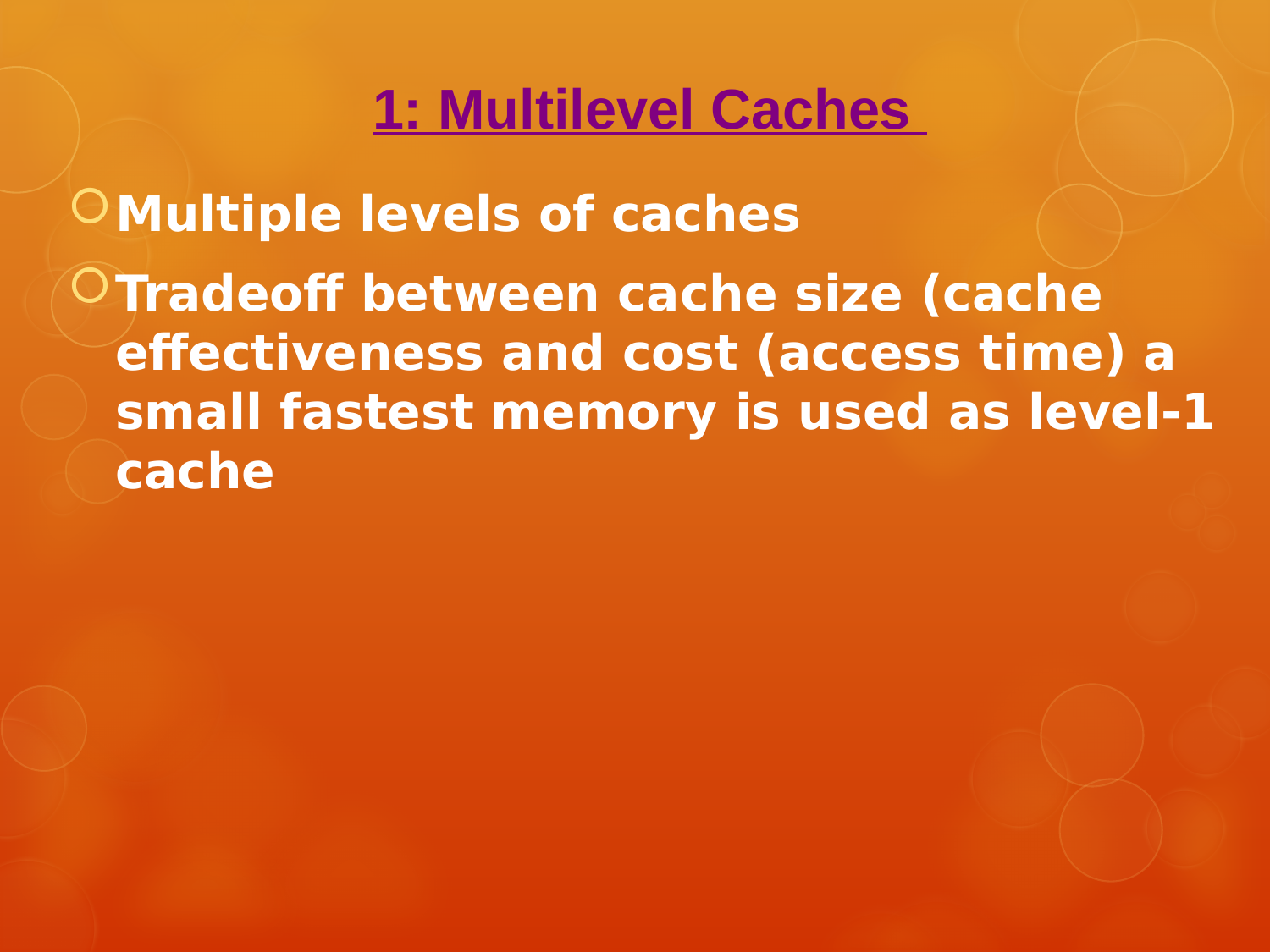

1: Multilevel Caches
Multiple levels of caches
Tradeoff between cache size (cache effectiveness and cost (access time) a small fastest memory is used as level-1 cache